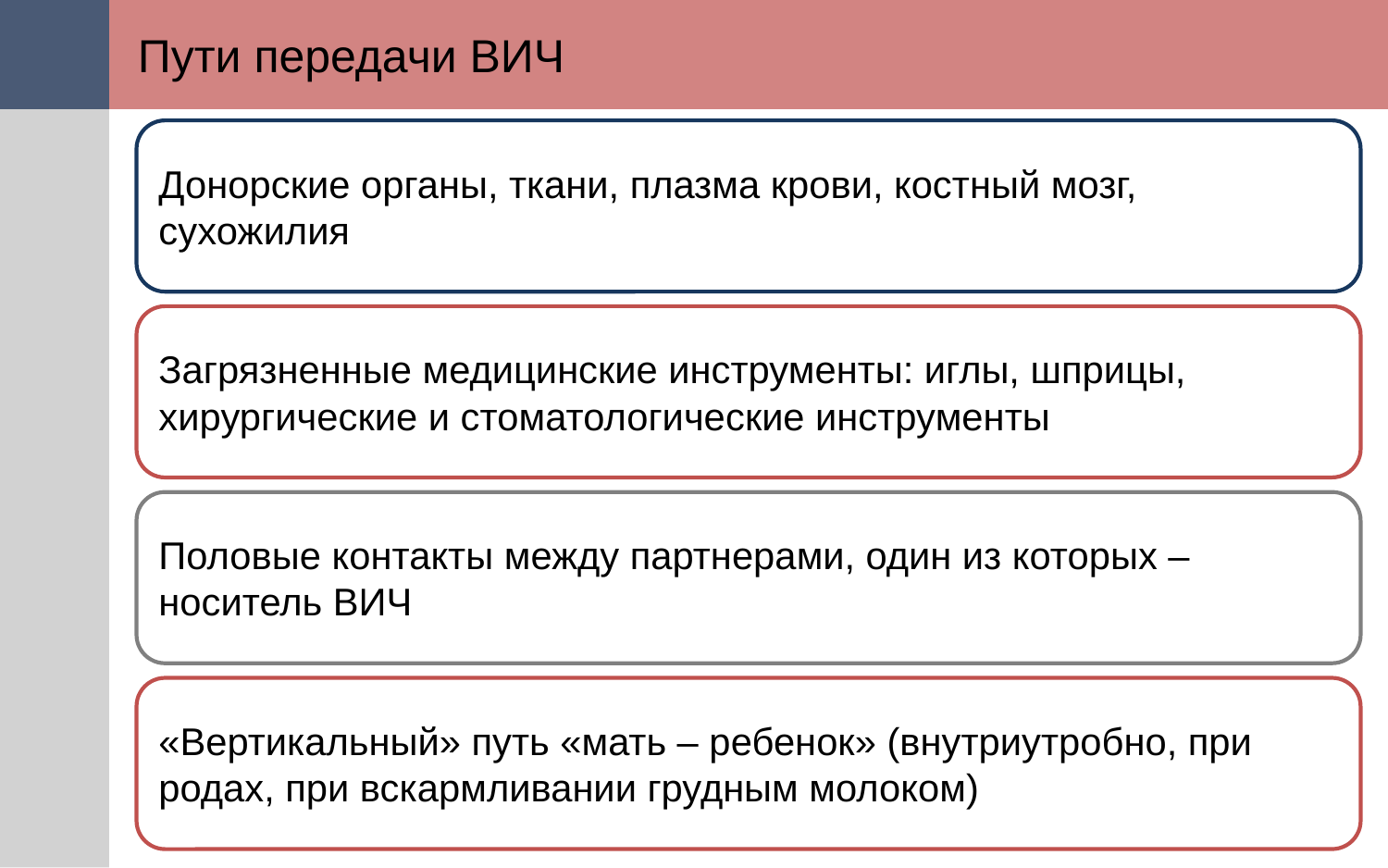

# Пути передачи ВИЧ
Донорские органы, ткани, плазма крови, костный мозг, сухожилия
Загрязненные медицинские инструменты: иглы, шприцы, хирургические и стоматологические инструменты
Половые контакты между партнерами, один из которых – носитель ВИЧ
«Вертикальный» путь «мать – ребенок» (внутриутробно, при родах, при вскармливании грудным молоком)